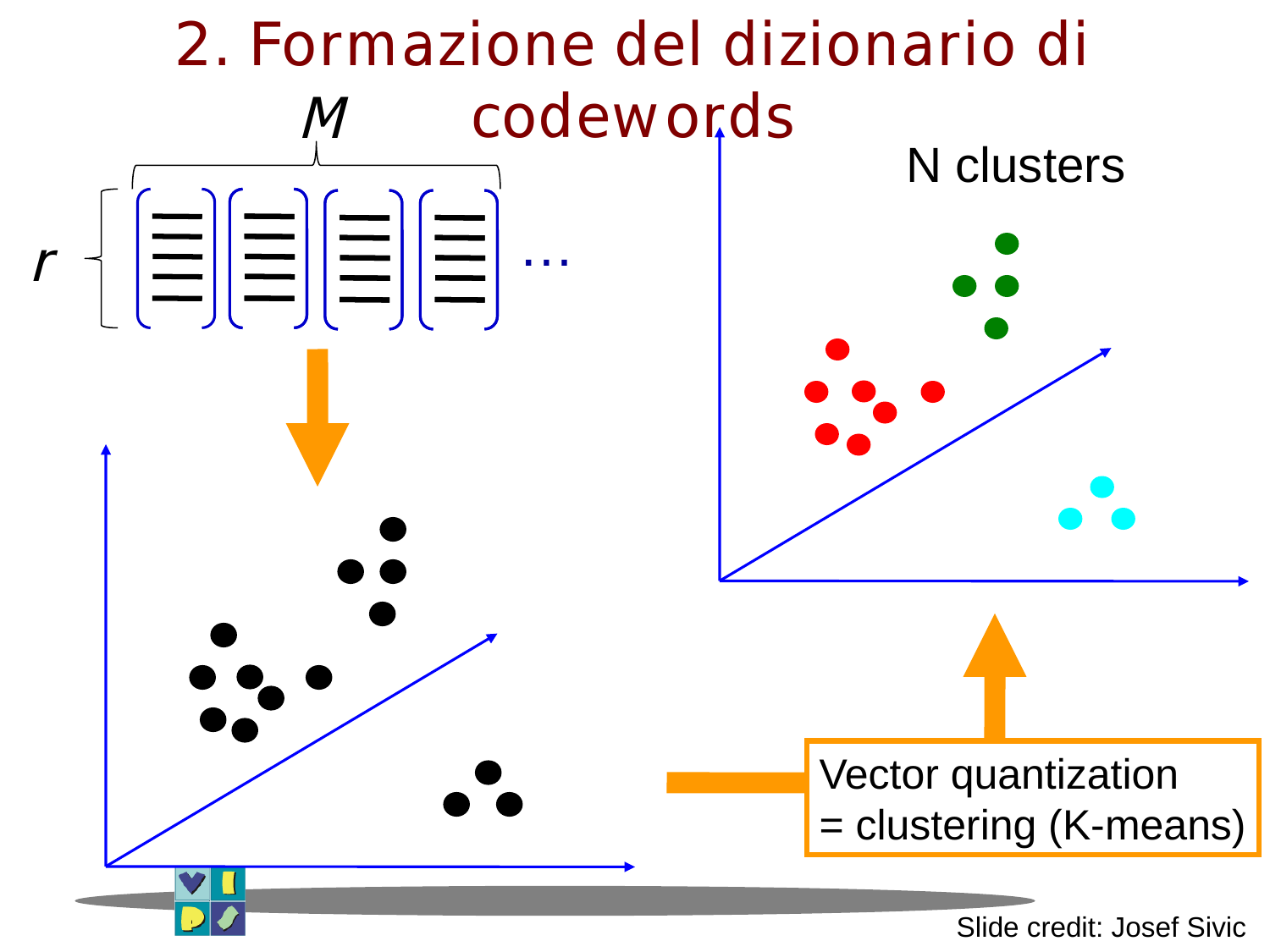

2. Formazione del dizionario di codewords
M

N clusters

…

r

Vector quantization
= clustering (K-means)

Slide credit: Josef Sivic